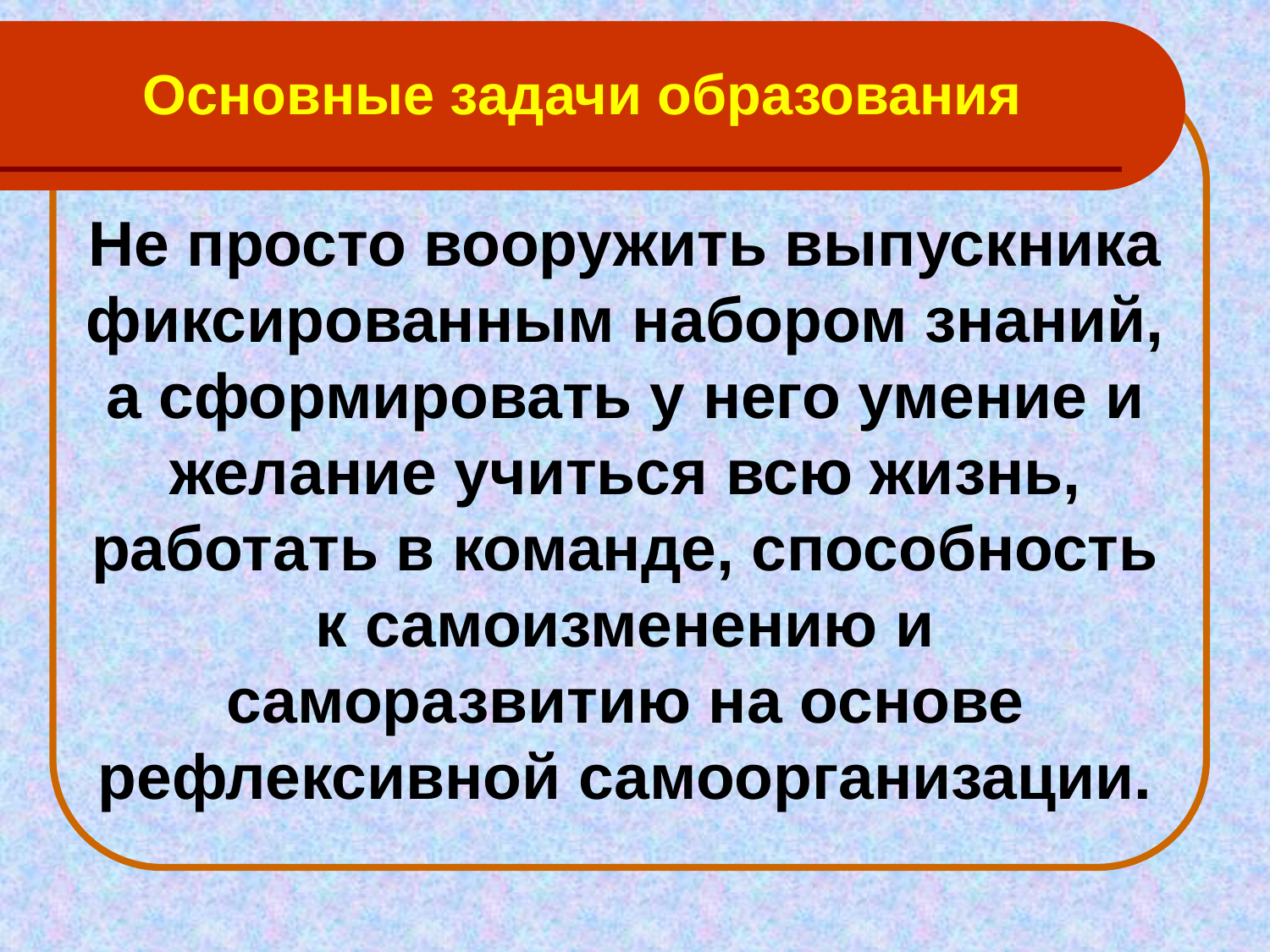

Основные задачи образования
Не просто вооружить выпускника фиксированным набором знаний, а сформировать у него умение и желание учиться всю жизнь, работать в команде, способность к самоизменению и саморазвитию на основе рефлексивной самоорганизации.